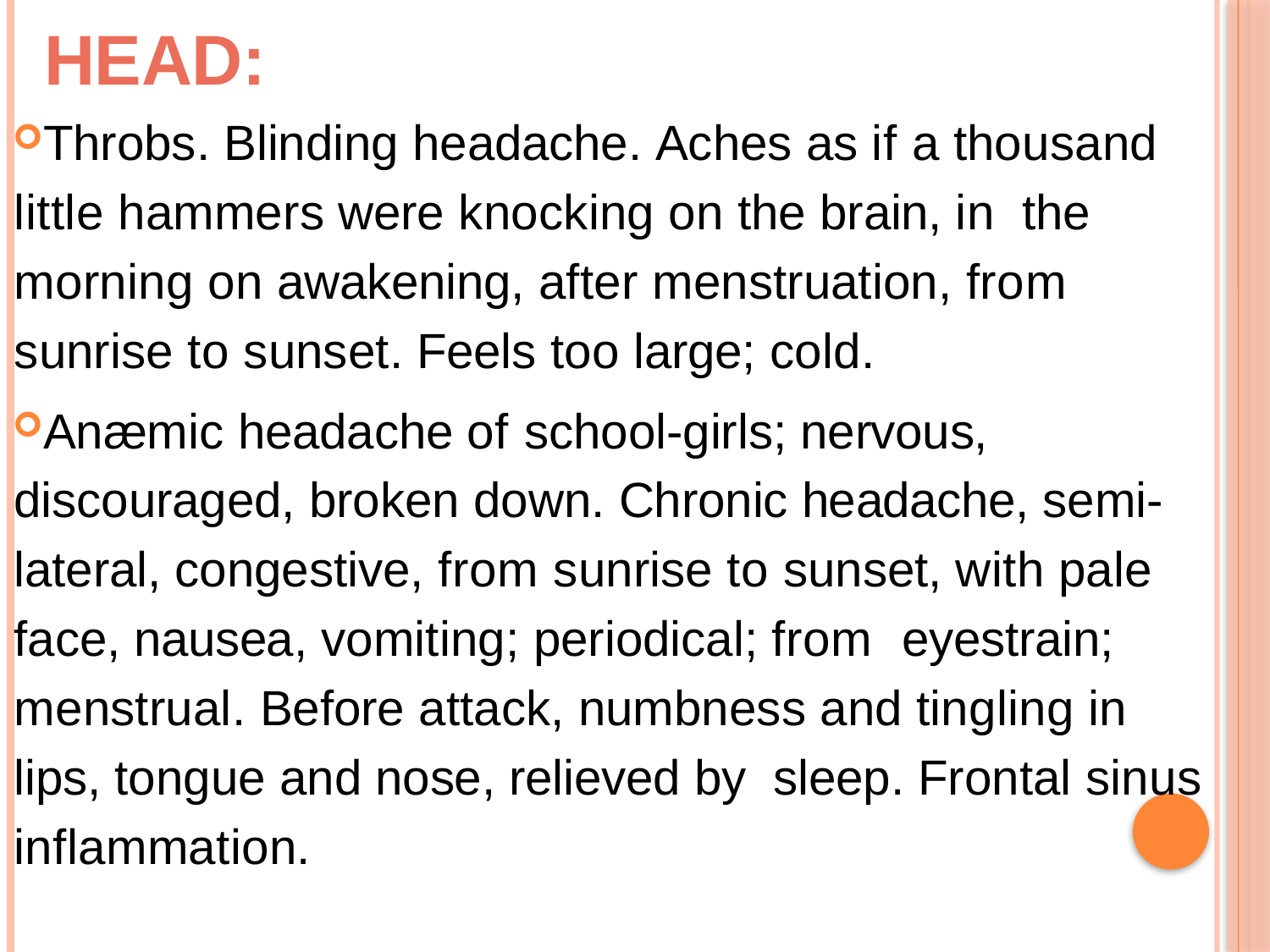

# Head:
Throbs. Blinding headache. Aches as if a thousand little hammers were knocking on the brain, in  the morning on awakening, after menstruation, from sunrise to sunset. Feels too large; cold.
Anæmic headache of school-girls; nervous, discouraged, broken down. Chronic headache, semi-  lateral, congestive, from sunrise to sunset, with pale face, nausea, vomiting; periodical; from  eyestrain; menstrual. Before attack, numbness and tingling in lips, tongue and nose, relieved by  sleep. Frontal sinus inflammation.